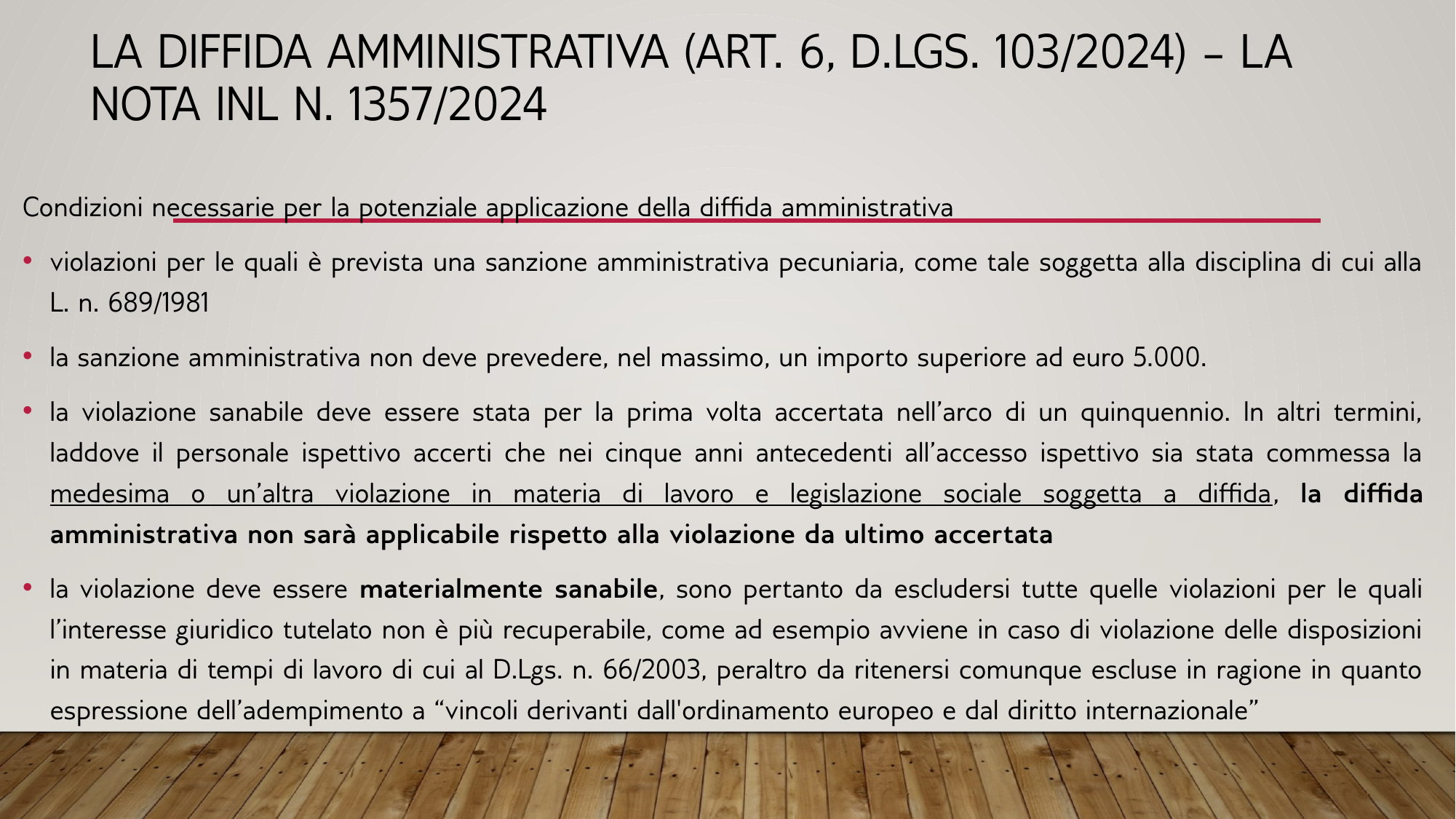

# La diffida amministrativa (art. 6, d.lgs. 103/2024) – la nota inl n. 1357/2024
Condizioni necessarie per la potenziale applicazione della diffida amministrativa
violazioni per le quali è prevista una sanzione amministrativa pecuniaria, come tale soggetta alla disciplina di cui alla L. n. 689/1981
la sanzione amministrativa non deve prevedere, nel massimo, un importo superiore ad euro 5.000.
la violazione sanabile deve essere stata per la prima volta accertata nell’arco di un quinquennio. In altri termini, laddove il personale ispettivo accerti che nei cinque anni antecedenti all’accesso ispettivo sia stata commessa la medesima o un’altra violazione in materia di lavoro e legislazione sociale soggetta a diffida, la diffida amministrativa non sarà applicabile rispetto alla violazione da ultimo accertata
la violazione deve essere materialmente sanabile, sono pertanto da escludersi tutte quelle violazioni per le quali l’interesse giuridico tutelato non è più recuperabile, come ad esempio avviene in caso di violazione delle disposizioni in materia di tempi di lavoro di cui al D.Lgs. n. 66/2003, peraltro da ritenersi comunque escluse in ragione in quanto espressione dell’adempimento a “vincoli derivanti dall'ordinamento europeo e dal diritto internazionale”